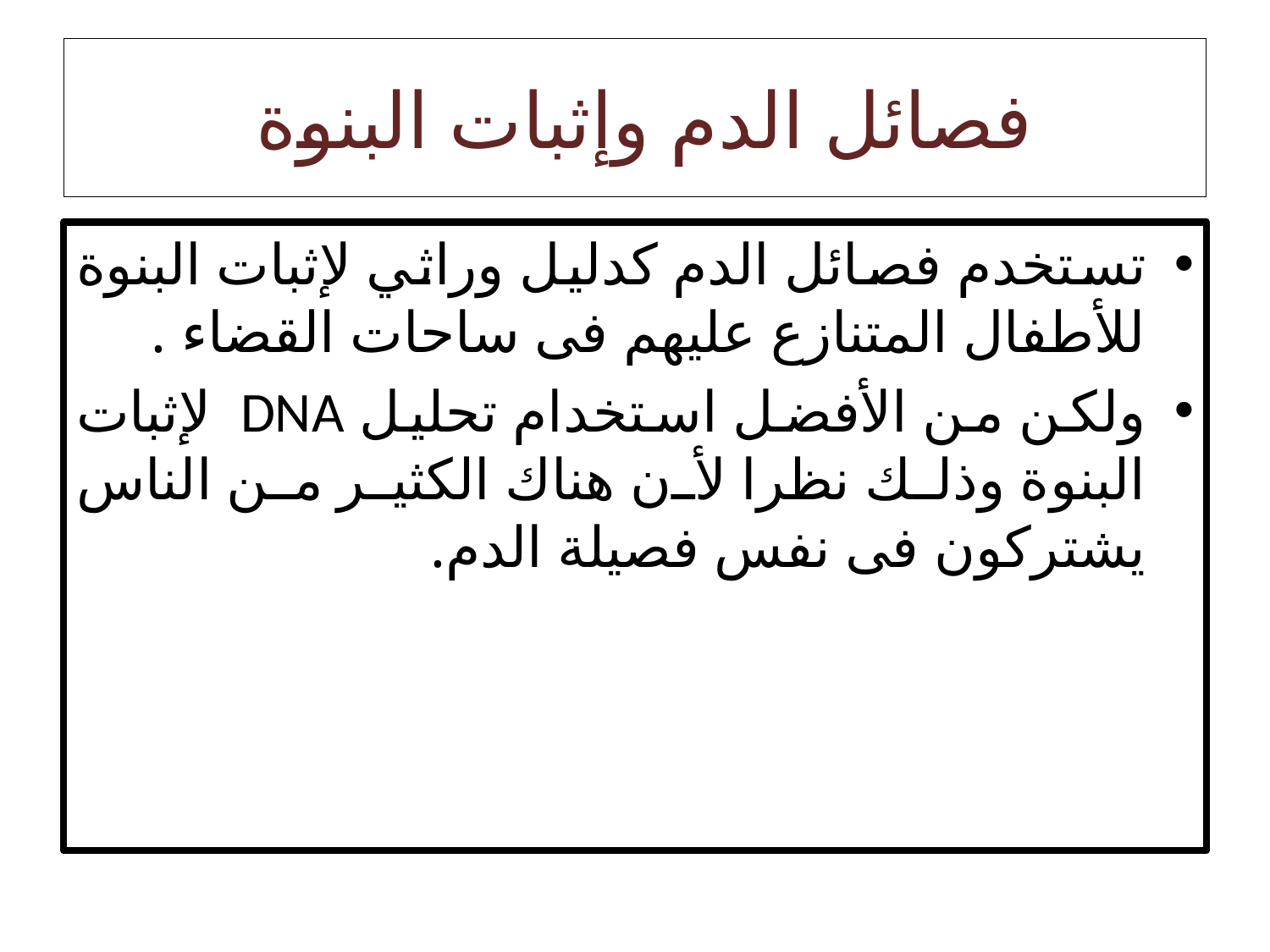

# فصائل الدم وإثبات البنوة
تستخدم فصائل الدم كدليل وراثي لإثبات البنوة للأطفال المتنازع عليهم فى ساحات القضاء .
ولكن من الأفضل استخدام تحليل DNA  لإثبات البنوة وذلك نظرا لأن هناك الكثير من الناس يشتركون فى نفس فصيلة الدم.